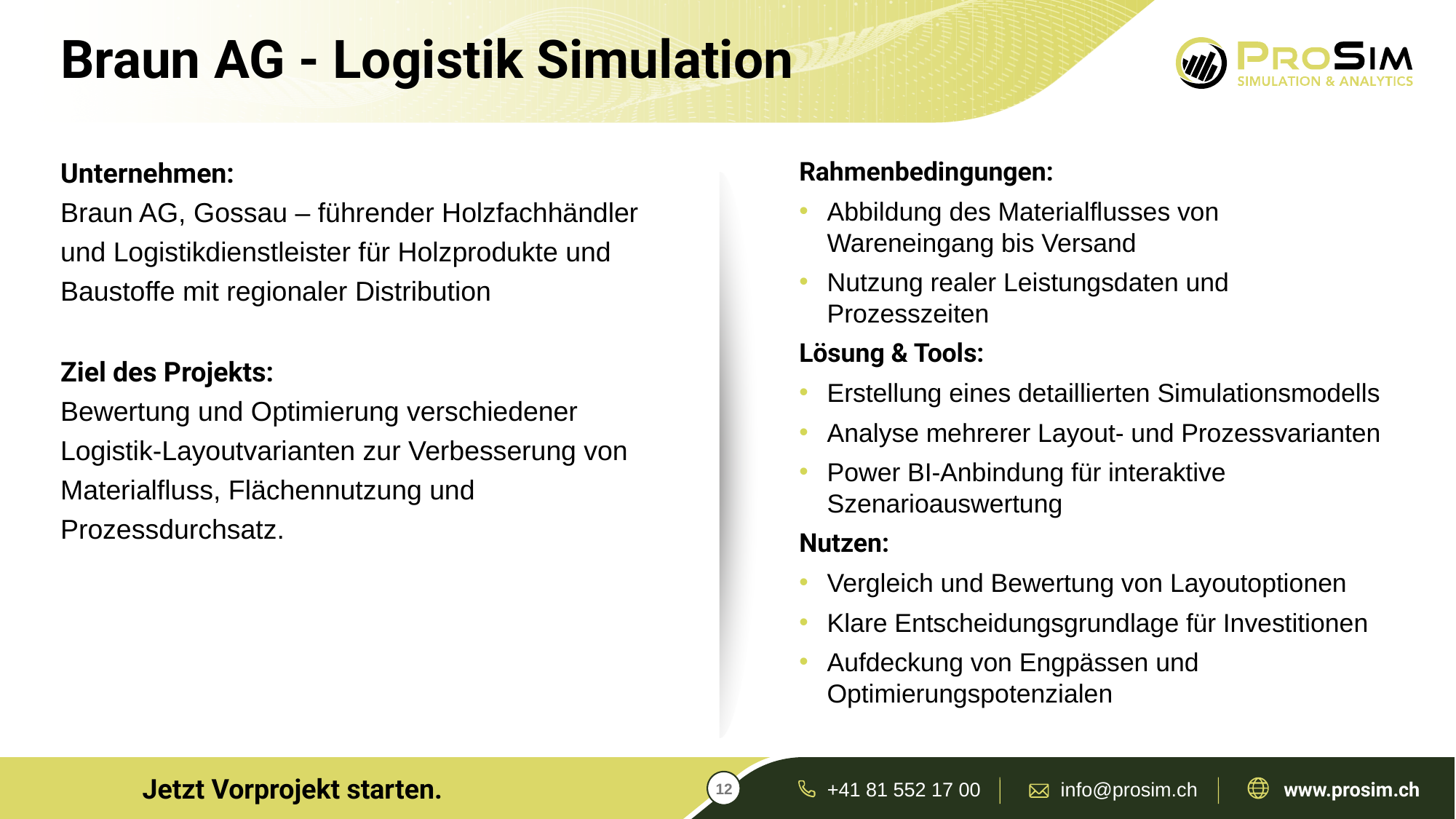

# Braun AG - Logistik Simulation
Unternehmen:
Braun AG, Gossau – führender Holzfachhändler und Logistikdienstleister für Holzprodukte und Baustoffe mit regionaler Distribution
Ziel des Projekts:
Bewertung und Optimierung verschiedener Logistik-Layoutvarianten zur Verbesserung von Materialfluss, Flächennutzung und Prozessdurchsatz.
Rahmenbedingungen:
Abbildung des Materialflusses von Wareneingang bis Versand
Nutzung realer Leistungsdaten und Prozesszeiten
Lösung & Tools:
Erstellung eines detaillierten Simulationsmodells
Analyse mehrerer Layout- und Prozessvarianten
Power BI-Anbindung für interaktive Szenarioauswertung
Nutzen:
Vergleich und Bewertung von Layoutoptionen
Klare Entscheidungsgrundlage für Investitionen
Aufdeckung von Engpässen und Optimierungspotenzialen
Jetzt Vorprojekt starten.
12